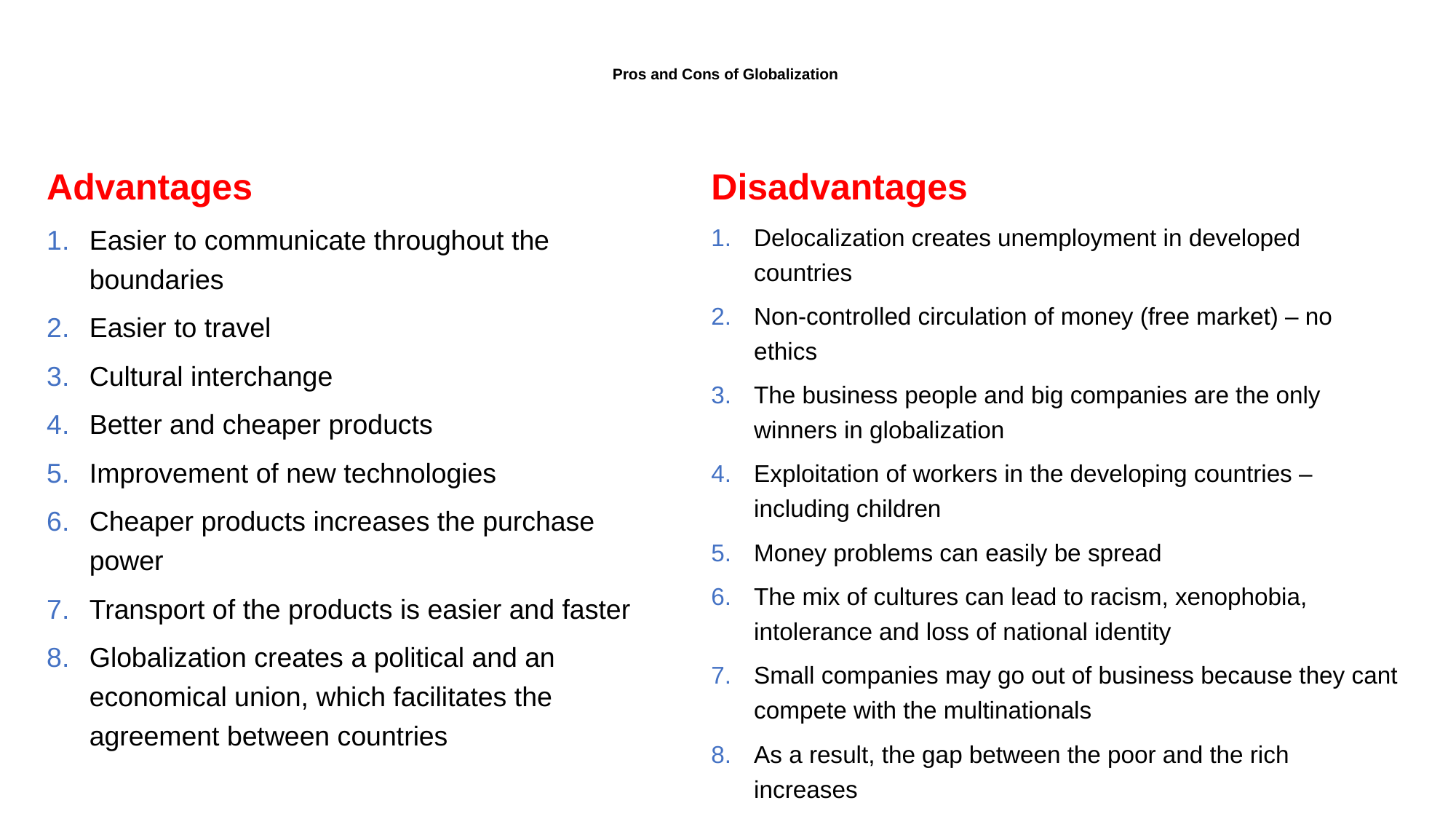

# Pros and Cons of Globalization
Advantages
Easier to communicate throughout the boundaries
Easier to travel
Cultural interchange
Better and cheaper products
Improvement of new technologies
Cheaper products increases the purchase power
Transport of the products is easier and faster
Globalization creates a political and an economical union, which facilitates the agreement between countries
Disadvantages
Delocalization creates unemployment in developed countries
Non-controlled circulation of money (free market) – no ethics
The business people and big companies are the only winners in globalization
Exploitation of workers in the developing countries – including children
Money problems can easily be spread
The mix of cultures can lead to racism, xenophobia, intolerance and loss of national identity
Small companies may go out of business because they cant compete with the multinationals
As a result, the gap between the poor and the rich increases